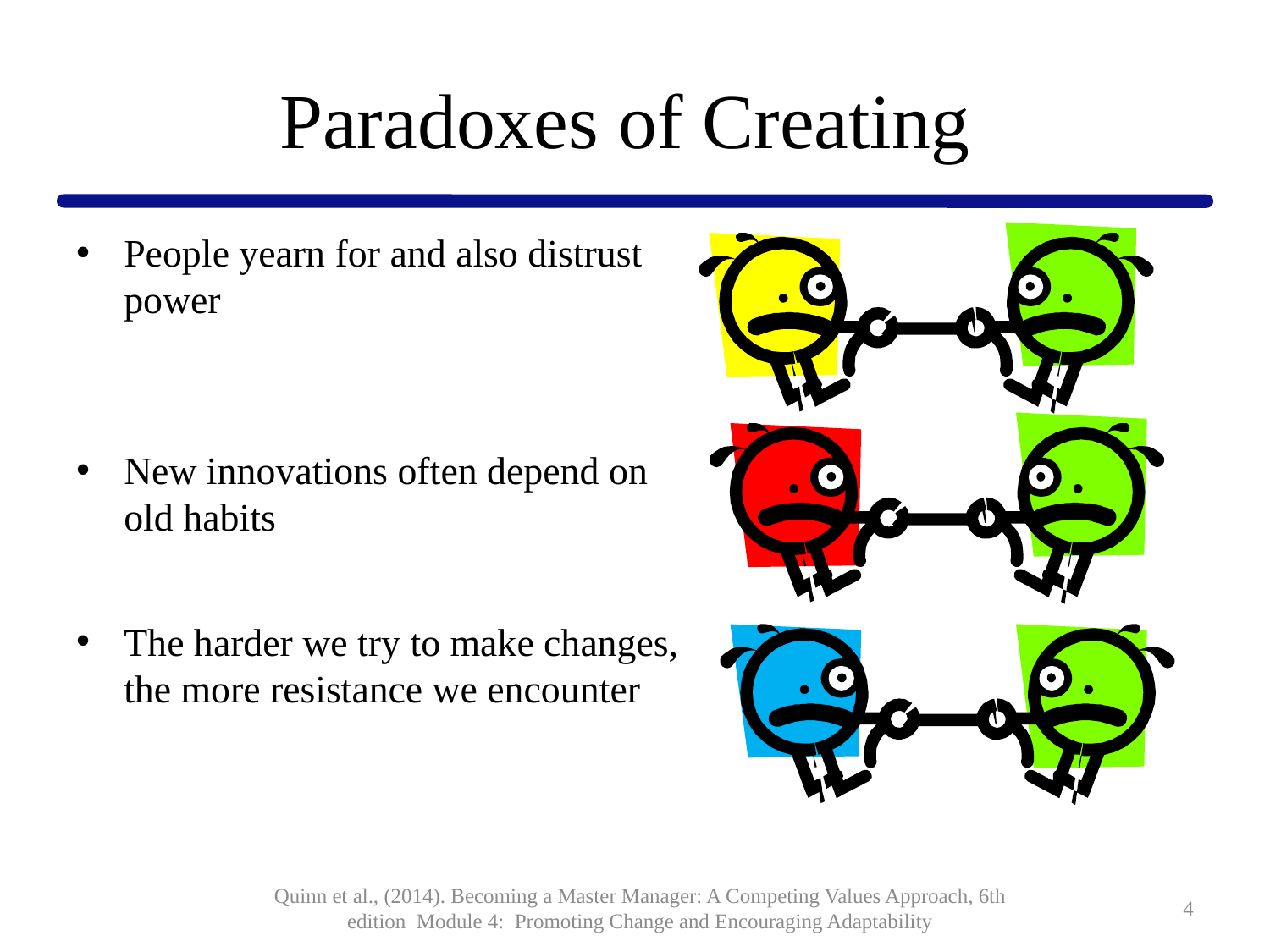

# Paradoxes of Creating
People yearn for and also distrust power
New innovations often depend on old habits
The harder we try to make changes, the more resistance we encounter

Quinn et al., (2014). Becoming a Master Manager: A Competing Values Approach, 6th edition  Module 4:  Promoting Change and Encouraging Adaptability
4